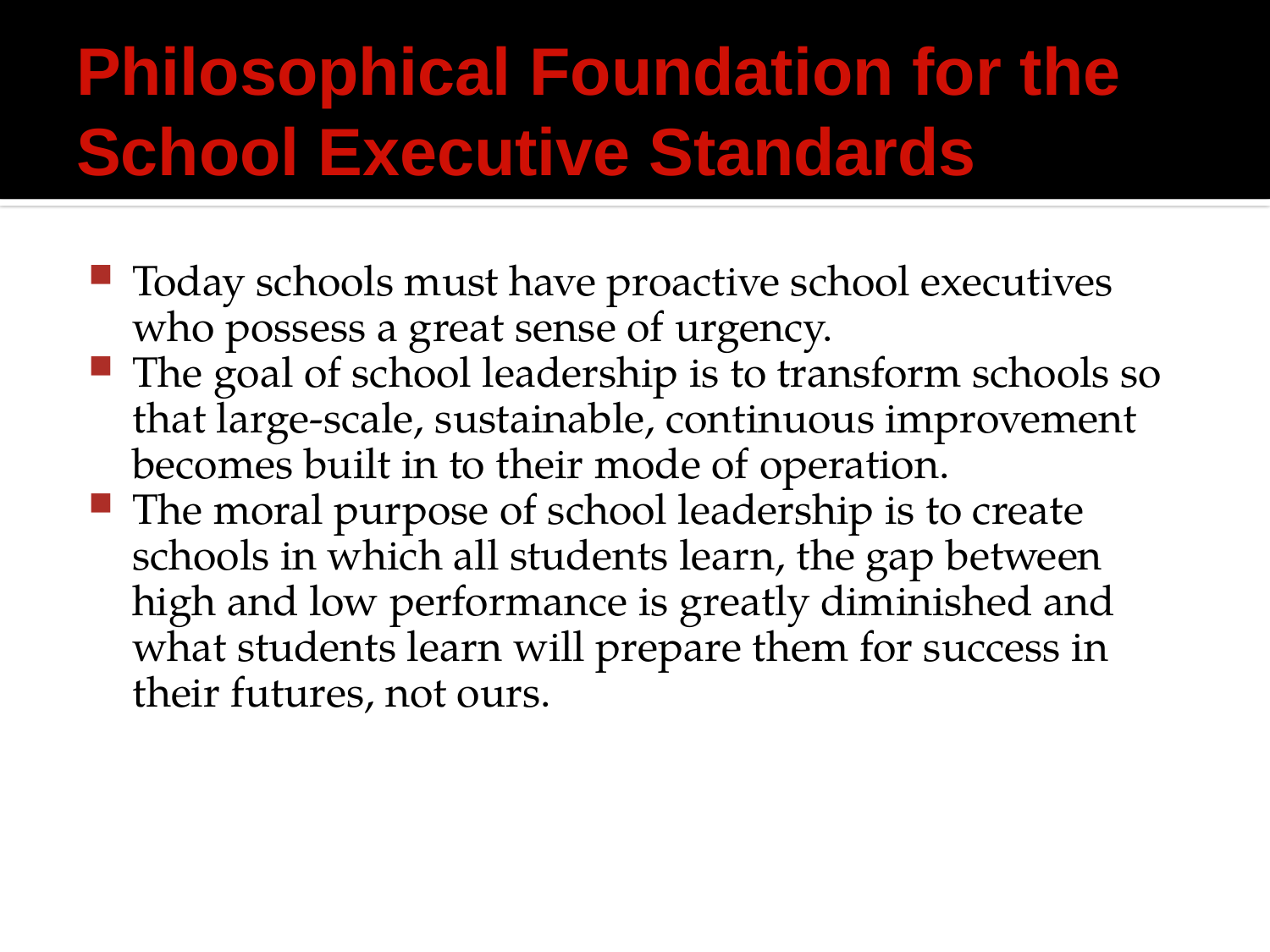

# Philosophical Foundation for the School Executive Standards
Today schools must have proactive school executives who possess a great sense of urgency.
The goal of school leadership is to transform schools so that large-scale, sustainable, continuous improvement becomes built in to their mode of operation.
The moral purpose of school leadership is to create schools in which all students learn, the gap between high and low performance is greatly diminished and what students learn will prepare them for success in their futures, not ours.